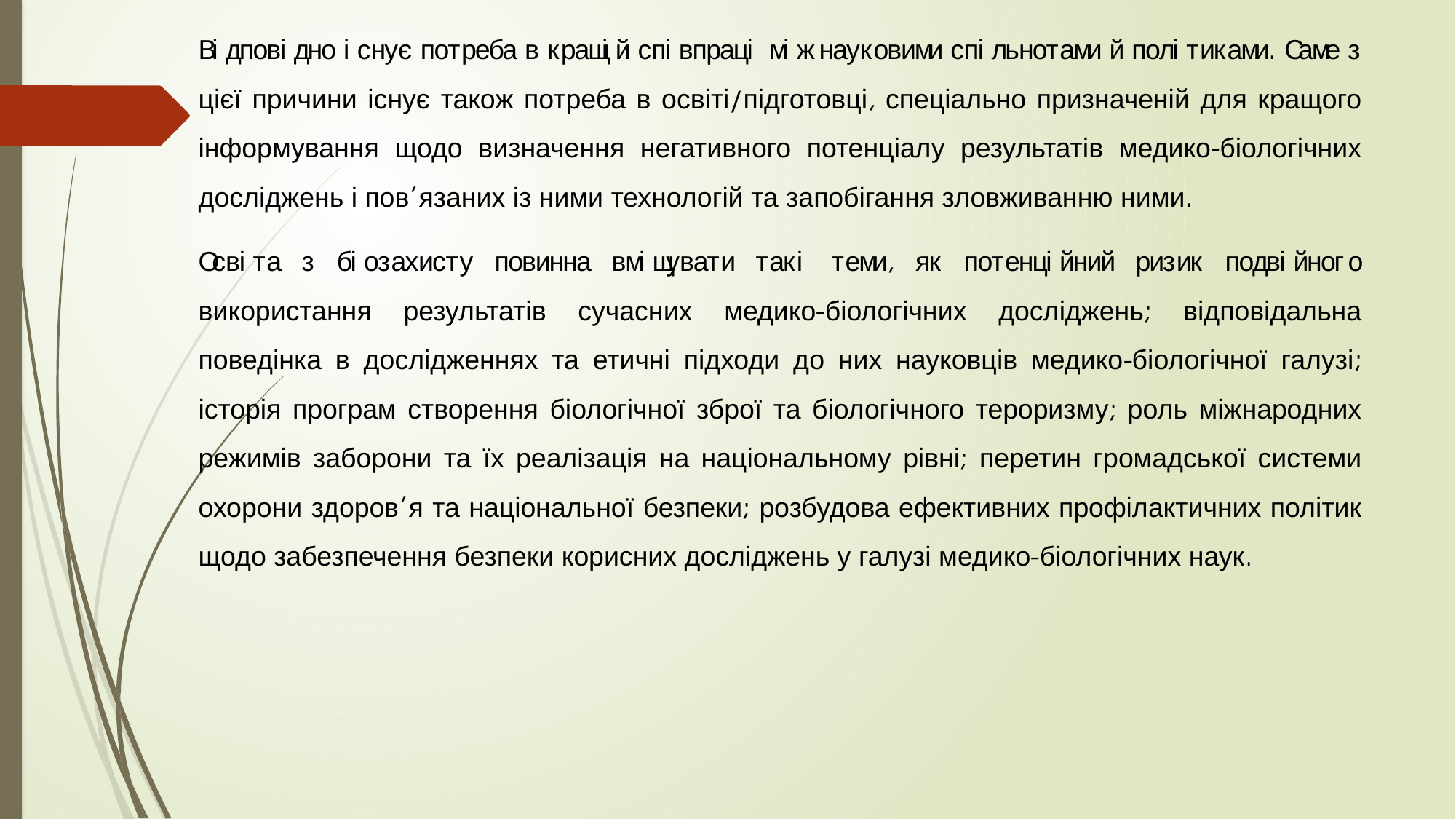

Відповідно існує потреба в кращій співпраці між науковими спільнотами й політиками. Саме з цієї причини існує також потреба в освіті/підготовці, спеціально призначеній для кращого інформування щодо визначення негативного потенціалу результатів медико-біологічних досліджень і пов’язаних із ними технологій та запобігання зловживанню ними.
Освіта з біозахисту повинна вміщувати такі теми, як потенційний ризик подвійного використання результатів сучасних медико-біологічних досліджень; відповідальна поведінка в дослідженнях та етичні підходи до них науковців медико-біологічної галузі; історія програм створення біологічної зброї та біологічного тероризму; роль міжнародних режимів заборони та їх реалізація на національному рівні; перетин громадської системи охорони здоров’я та національної безпеки; розбудова ефективних профілактичних політик щодо забезпечення безпеки корисних досліджень у галузі медико-біологічних наук.